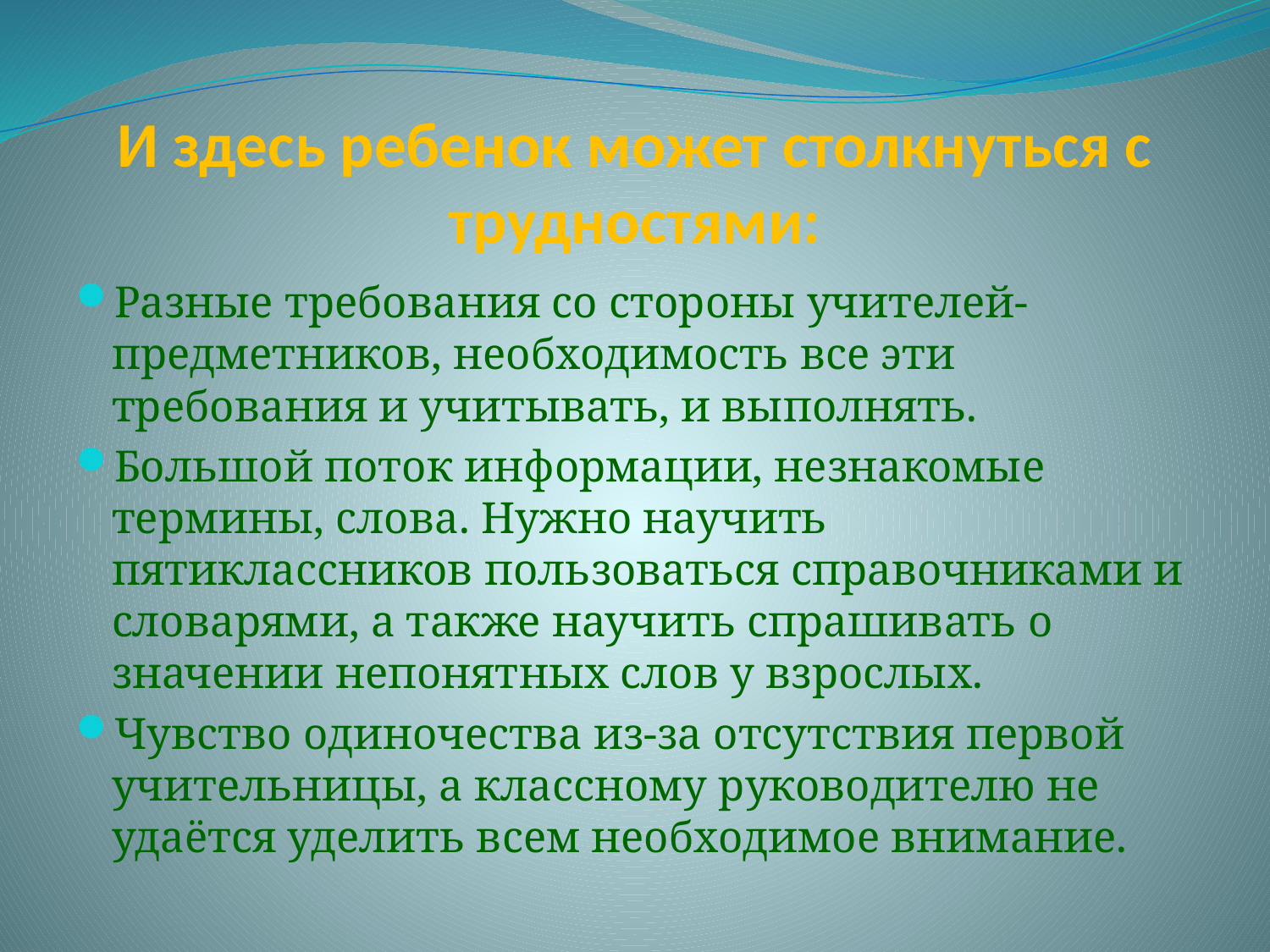

# И здесь ребенок может столкнуться с трудностями:
Разные требования со стороны учителей-предметников, необходимость все эти требования и учитывать, и выполнять.
Большой поток информации, незнакомые термины, слова. Нужно научить пятиклассников пользоваться справочниками и словарями, а также научить спрашивать о значении непонятных слов у взрослых.
Чувство одиночества из-за отсутствия первой учительницы, а классному руководителю не удаётся уделить всем необходимое внимание.